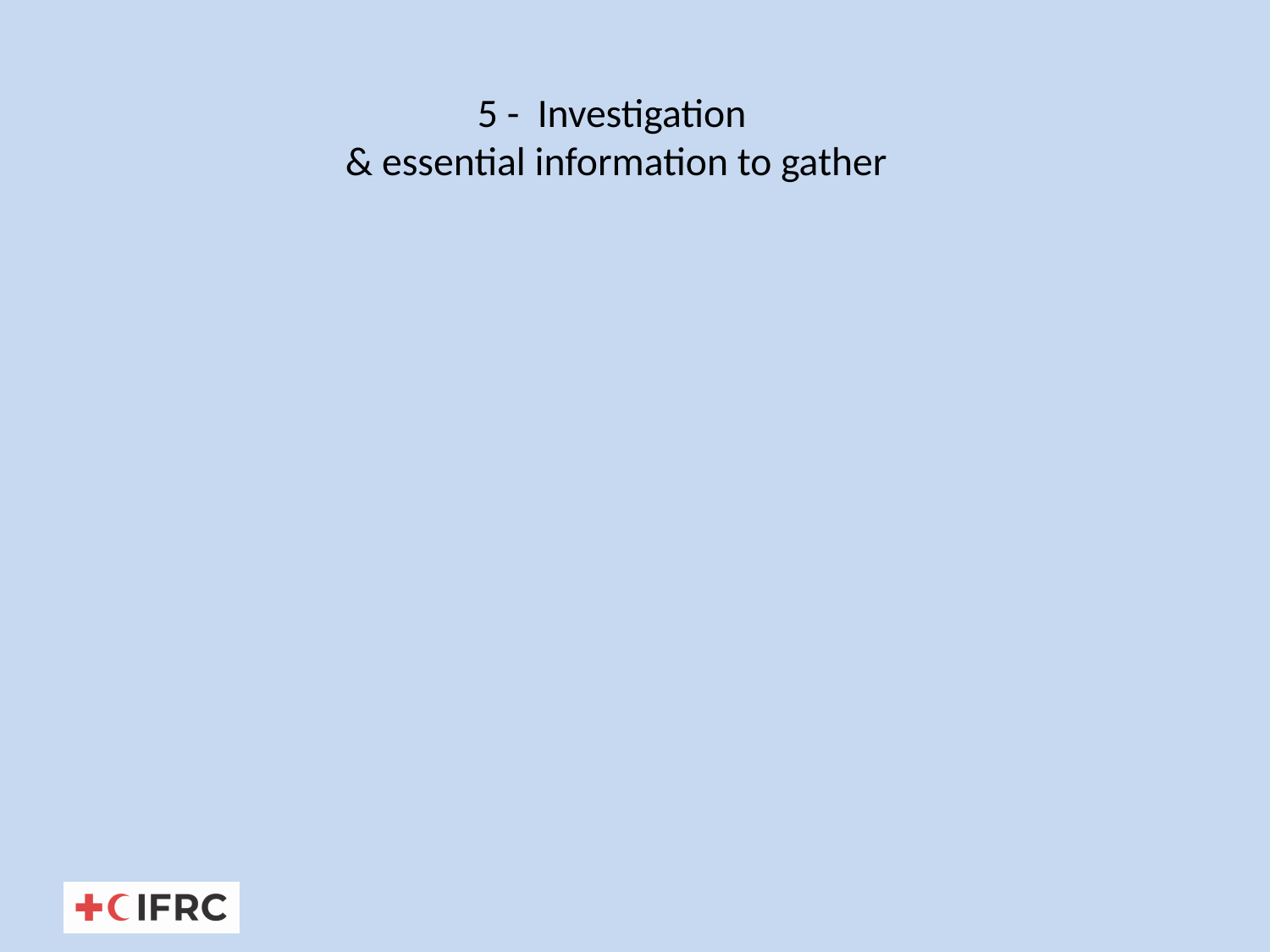

# 5 -  Investigation & essential information to gather